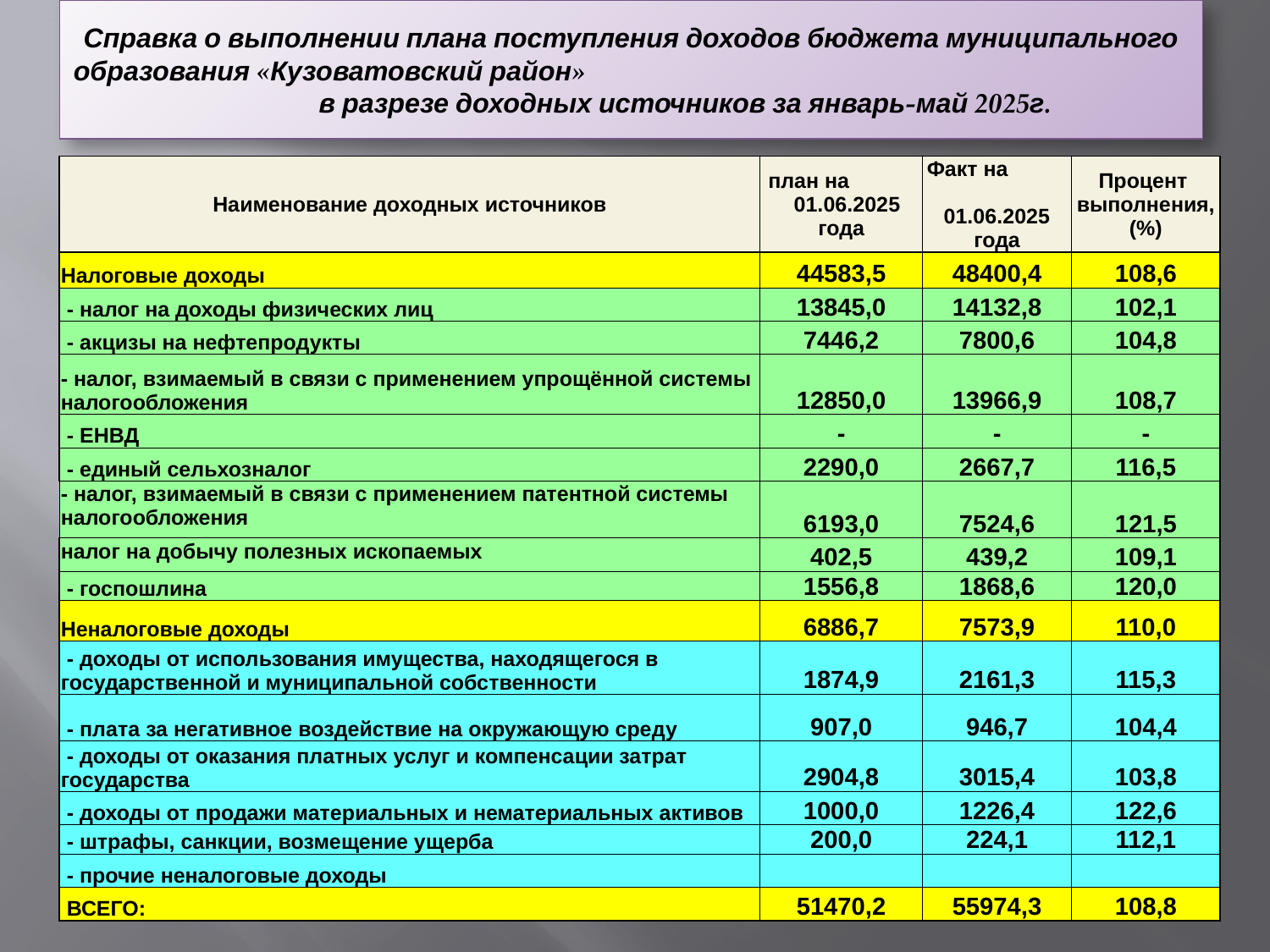

# Справка о выполнении плана поступления доходов бюджета муниципального образования «Кузоватовский район»                                                                                                          в разрезе доходных источников за январь-май 2025г.
| Наименование доходных источников | план на 01.06.2025 года | Факт на 01.06.2025 года | Процент выполнения, (%) |
| --- | --- | --- | --- |
| Налоговые доходы | 44583,5 | 48400,4 | 108,6 |
| - налог на доходы физических лиц | 13845,0 | 14132,8 | 102,1 |
| - акцизы на нефтепродукты | 7446,2 | 7800,6 | 104,8 |
| - налог, взимаемый в связи с применением упрощённой системы налогообложения | 12850,0 | 13966,9 | 108,7 |
| - ЕНВД | - | - | - |
| - единый сельхозналог | 2290,0 | 2667,7 | 116,5 |
| - налог, взимаемый в связи с применением патентной системы налогообложения | 6193,0 | 7524,6 | 121,5 |
| налог на добычу полезных ископаемых | 402,5 | 439,2 | 109,1 |
| - госпошлина | 1556,8 | 1868,6 | 120,0 |
| Неналоговые доходы | 6886,7 | 7573,9 | 110,0 |
| - доходы от использования имущества, находящегося в государственной и муниципальной собственности | 1874,9 | 2161,3 | 115,3 |
| - плата за негативное воздействие на окружающую среду | 907,0 | 946,7 | 104,4 |
| - доходы от оказания платных услуг и компенсации затрат государства | 2904,8 | 3015,4 | 103,8 |
| - доходы от продажи материальных и нематериальных активов | 1000,0 | 1226,4 | 122,6 |
| - штрафы, санкции, возмещение ущерба | 200,0 | 224,1 | 112,1 |
| - прочие неналоговые доходы |  |  |  |
| ВСЕГО: | 51470,2 | 55974,3 | 108,8 |